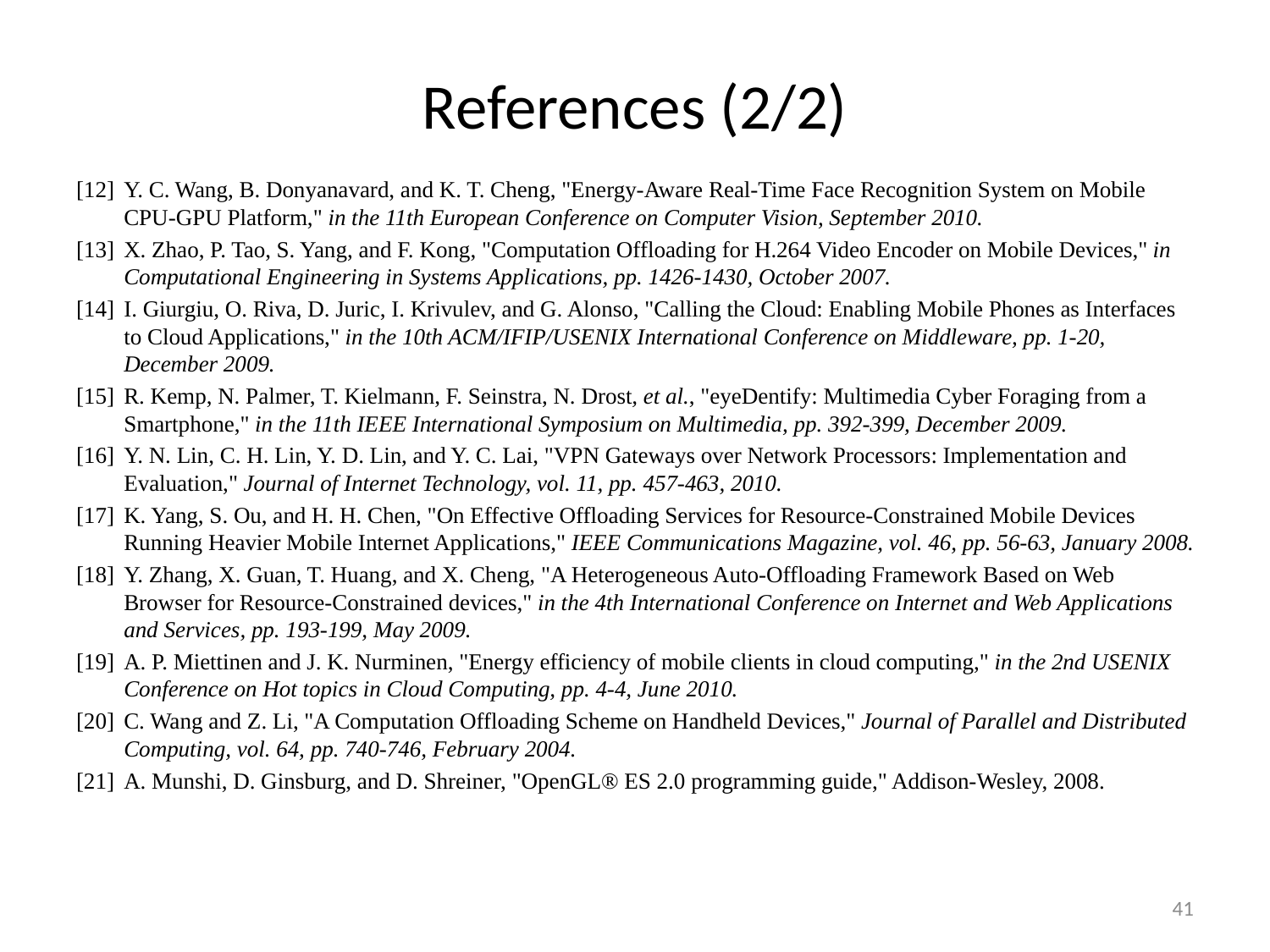

# References (2/2)
[12]	Y. C. Wang, B. Donyanavard, and K. T. Cheng, "Energy-Aware Real-Time Face Recognition System on Mobile CPU-GPU Platform," in the 11th European Conference on Computer Vision, September 2010.
[13]	X. Zhao, P. Tao, S. Yang, and F. Kong, "Computation Offloading for H.264 Video Encoder on Mobile Devices," in Computational Engineering in Systems Applications, pp. 1426-1430, October 2007.
[14]	I. Giurgiu, O. Riva, D. Juric, I. Krivulev, and G. Alonso, "Calling the Cloud: Enabling Mobile Phones as Interfaces to Cloud Applications," in the 10th ACM/IFIP/USENIX International Conference on Middleware, pp. 1-20, December 2009.
[15]	R. Kemp, N. Palmer, T. Kielmann, F. Seinstra, N. Drost, et al., "eyeDentify: Multimedia Cyber Foraging from a Smartphone," in the 11th IEEE International Symposium on Multimedia, pp. 392-399, December 2009.
[16]	Y. N. Lin, C. H. Lin, Y. D. Lin, and Y. C. Lai, "VPN Gateways over Network Processors: Implementation and Evaluation," Journal of Internet Technology, vol. 11, pp. 457-463, 2010.
[17]	K. Yang, S. Ou, and H. H. Chen, "On Effective Offloading Services for Resource-Constrained Mobile Devices Running Heavier Mobile Internet Applications," IEEE Communications Magazine, vol. 46, pp. 56-63, January 2008.
[18]	Y. Zhang, X. Guan, T. Huang, and X. Cheng, "A Heterogeneous Auto-Offloading Framework Based on Web Browser for Resource-Constrained devices," in the 4th International Conference on Internet and Web Applications and Services, pp. 193-199, May 2009.
[19]	A. P. Miettinen and J. K. Nurminen, "Energy efficiency of mobile clients in cloud computing," in the 2nd USENIX Conference on Hot topics in Cloud Computing, pp. 4-4, June 2010.
[20]	C. Wang and Z. Li, "A Computation Offloading Scheme on Handheld Devices," Journal of Parallel and Distributed Computing, vol. 64, pp. 740-746, February 2004.
[21]	A. Munshi, D. Ginsburg, and D. Shreiner, "OpenGL® ES 2.0 programming guide," Addison-Wesley, 2008.

41